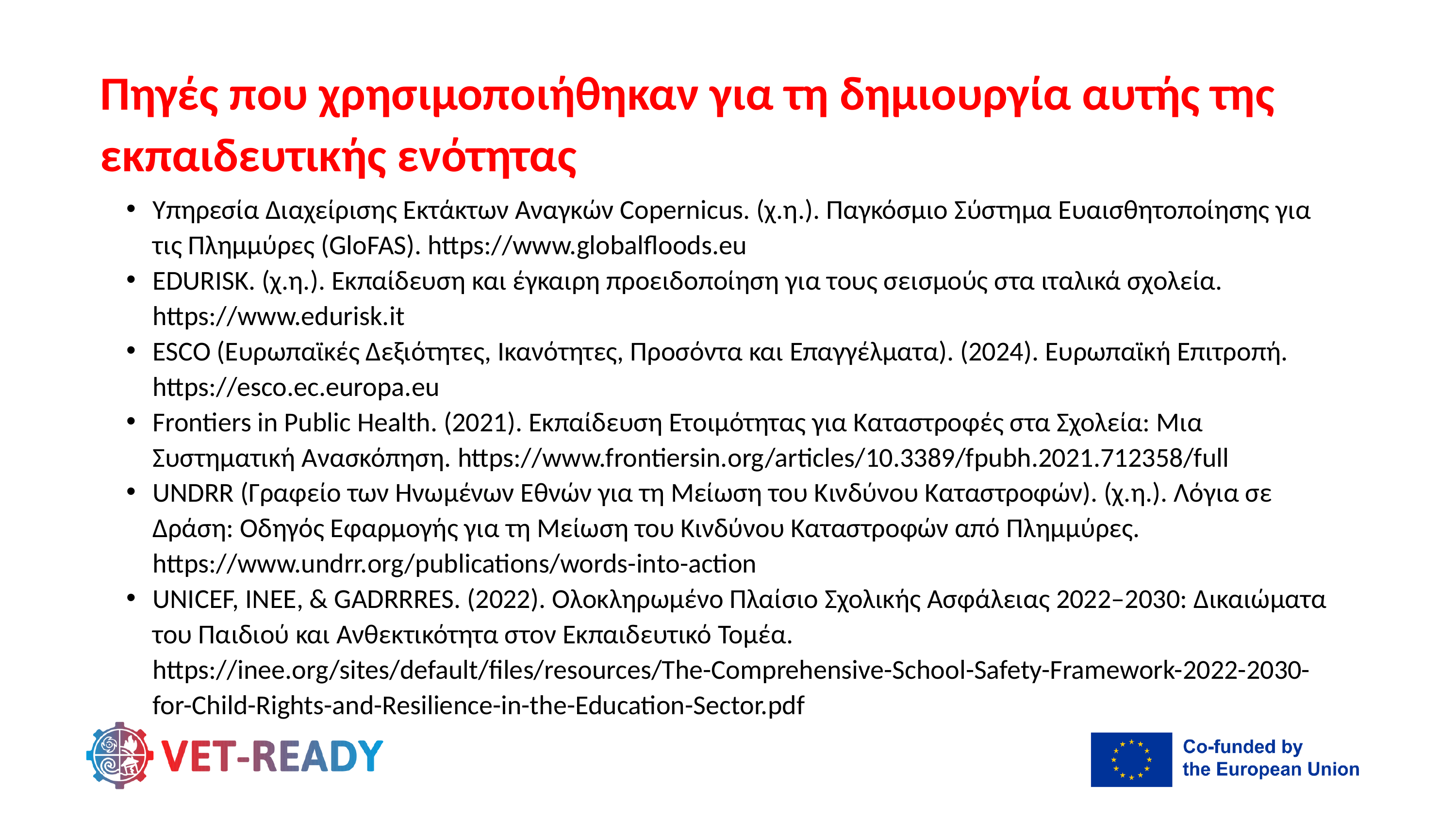

Πηγές που χρησιμοποιήθηκαν για τη δημιουργία αυτής της εκπαιδευτικής ενότητας
Υπηρεσία Διαχείρισης Εκτάκτων Αναγκών Copernicus. (χ.η.). Παγκόσμιο Σύστημα Ευαισθητοποίησης για τις Πλημμύρες (GloFAS). https://www.globalfloods.eu
EDURISK. (χ.η.). Εκπαίδευση και έγκαιρη προειδοποίηση για τους σεισμούς στα ιταλικά σχολεία. https://www.edurisk.it
ESCO (Ευρωπαϊκές Δεξιότητες, Ικανότητες, Προσόντα και Επαγγέλματα). (2024). Ευρωπαϊκή Επιτροπή. https://esco.ec.europa.eu
Frontiers in Public Health. (2021). Εκπαίδευση Ετοιμότητας για Καταστροφές στα Σχολεία: Μια Συστηματική Ανασκόπηση. https://www.frontiersin.org/articles/10.3389/fpubh.2021.712358/full
UNDRR (Γραφείο των Ηνωμένων Εθνών για τη Μείωση του Κινδύνου Καταστροφών). (χ.η.). Λόγια σε Δράση: Οδηγός Εφαρμογής για τη Μείωση του Κινδύνου Καταστροφών από Πλημμύρες. https://www.undrr.org/publications/words-into-action
UNICEF, INEE, & GADRRRES. (2022). Ολοκληρωμένο Πλαίσιο Σχολικής Ασφάλειας 2022–2030: Δικαιώματα του Παιδιού και Ανθεκτικότητα στον Εκπαιδευτικό Τομέα. https://inee.org/sites/default/files/resources/The-Comprehensive-School-Safety-Framework-2022-2030-for-Child-Rights-and-Resilience-in-the-Education-Sector.pdf